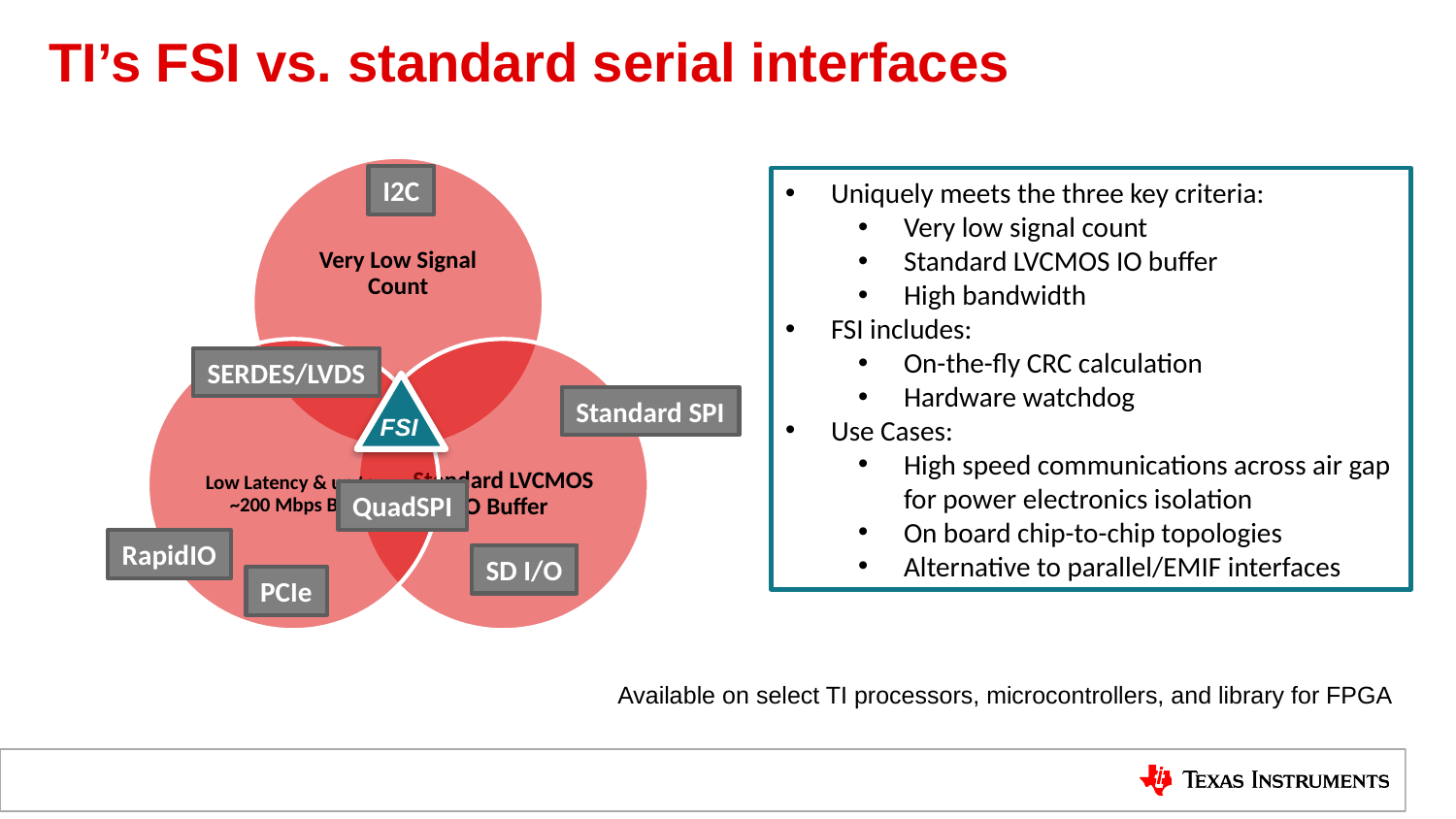

# TI’s FSI vs. standard serial interfaces
Very Low Signal Count
Standard LVCMOS IO Buffer
Low Latency & up to  ~200 Mbps BW
I2C
SERDES/LVDS
FSI
Standard SPI
QuadSPI
RapidIO
SD I/O
PCIe
Uniquely meets the three key criteria:
Very low signal count
Standard LVCMOS IO buffer
High bandwidth
FSI includes:
On-the-fly CRC calculation
Hardware watchdog
Use Cases:
High speed communications across air gap for power electronics isolation
On board chip-to-chip topologies
Alternative to parallel/EMIF interfaces
Available on select TI processors, microcontrollers, and library for FPGA